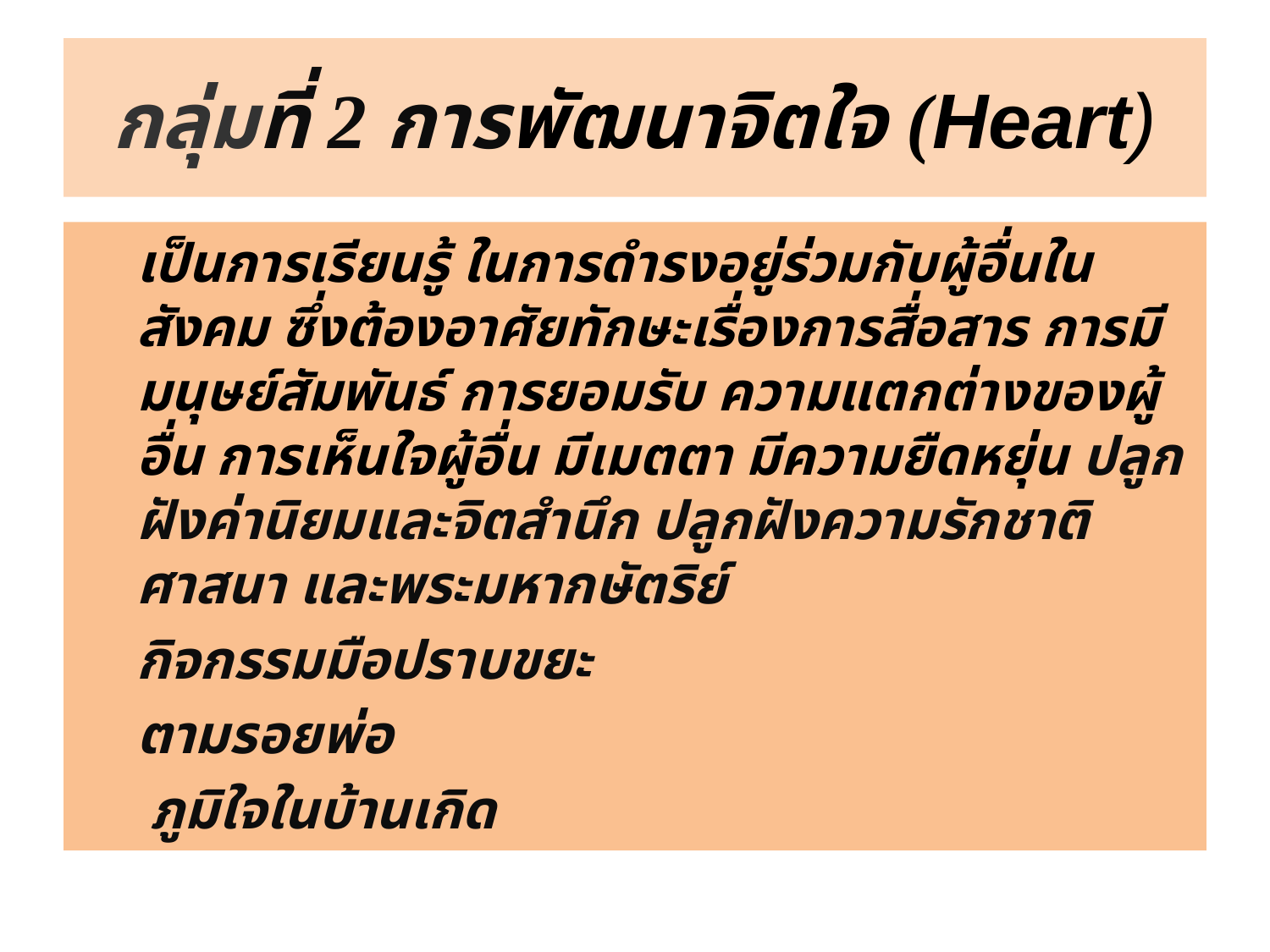

# กลุ่มที่ 2 การพัฒนาจิตใจ (Heart)
เป็นการเรียนรู้ ในการดำรงอยู่ร่วมกับผู้อื่นในสังคม ซึ่งต้องอาศัยทักษะเรื่องการสื่อสาร การมีมนุษย์สัมพันธ์ การยอมรับ ความแตกต่างของผู้อื่น การเห็นใจผู้อื่น มีเมตตา มีความยืดหยุ่น ปลูกฝังค่านิยมและจิตสำนึก ปลูกฝังความรักชาติ ศาสนา และพระมหากษัตริย์
		กิจกรรมมือปราบขยะ
		ตามรอยพ่อ
		 ภูมิใจในบ้านเกิด